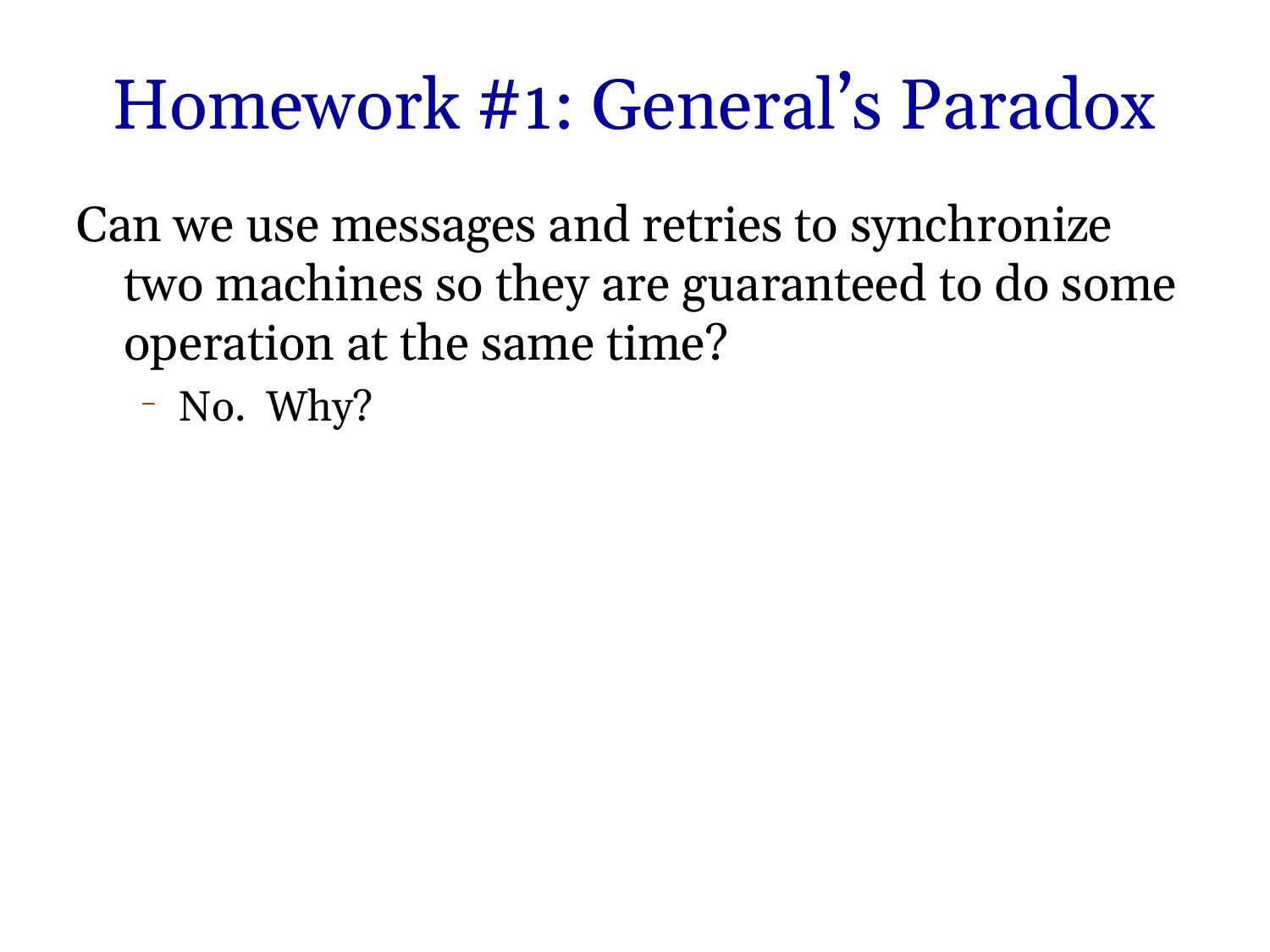

# Homework #1: General’s Paradox
Can we use messages and retries to synchronize two machines so they are guaranteed to do some operation at the same time?
No.  Why?